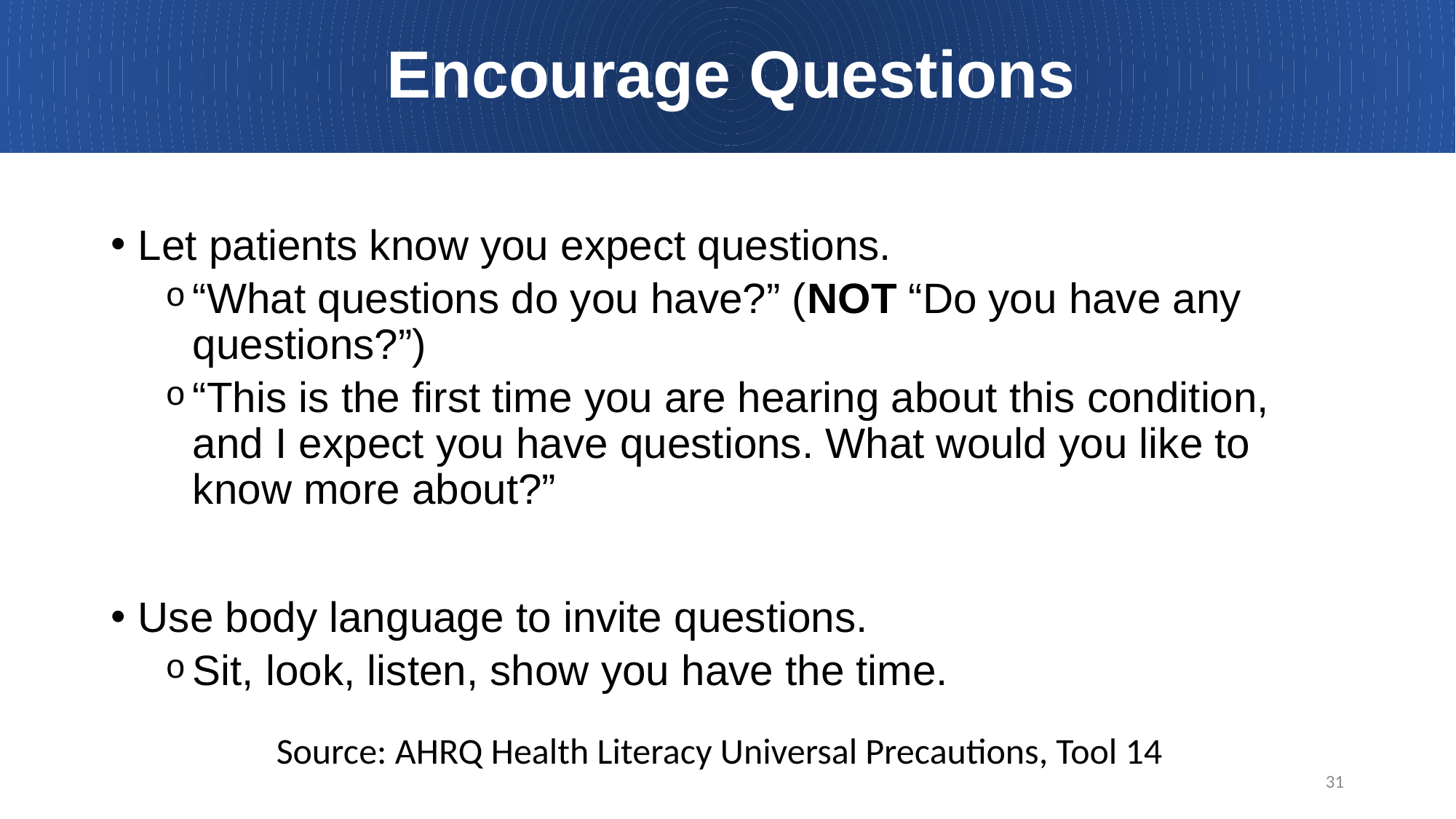

# Encourage Questions
Let patients know you expect questions.
“What questions do you have?” (NOT “Do you have any questions?”)
“This is the first time you are hearing about this condition, and I expect you have questions. What would you like to know more about?”

Use body language to invite questions.
Sit, look, listen, show you have the time.
Source: AHRQ Health Literacy Universal Precautions, Tool 14
31